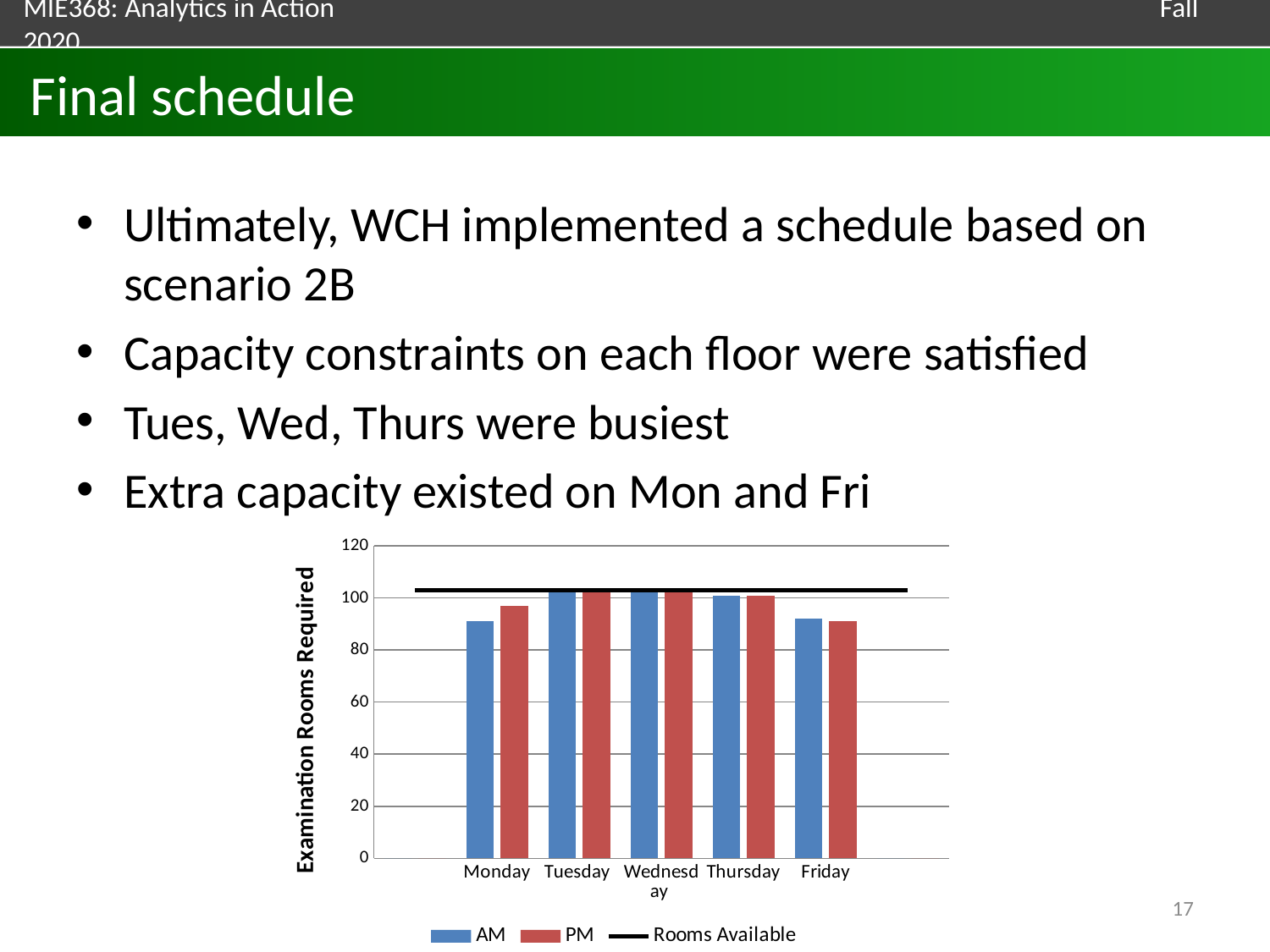

# Final schedule
Ultimately, WCH implemented a schedule based on scenario 2B
Capacity constraints on each floor were satisfied
Tues, Wed, Thurs were busiest
Extra capacity existed on Mon and Fri

### Chart

| Category | AM | PM | Rooms Available |
|---|---|---|---|
|  | None | None | 103.0 |
| Monday | 91.0 | 97.0 | 103.0 |
| Tuesday  | 102.0 | 102.0 | 103.0 |
| Wednesday  | 103.0 | 102.0 | 103.0 |
| Thursday | 101.0 | 101.0 | 103.0 |
| Friday | 92.0 | 91.0 | 103.0 |
17